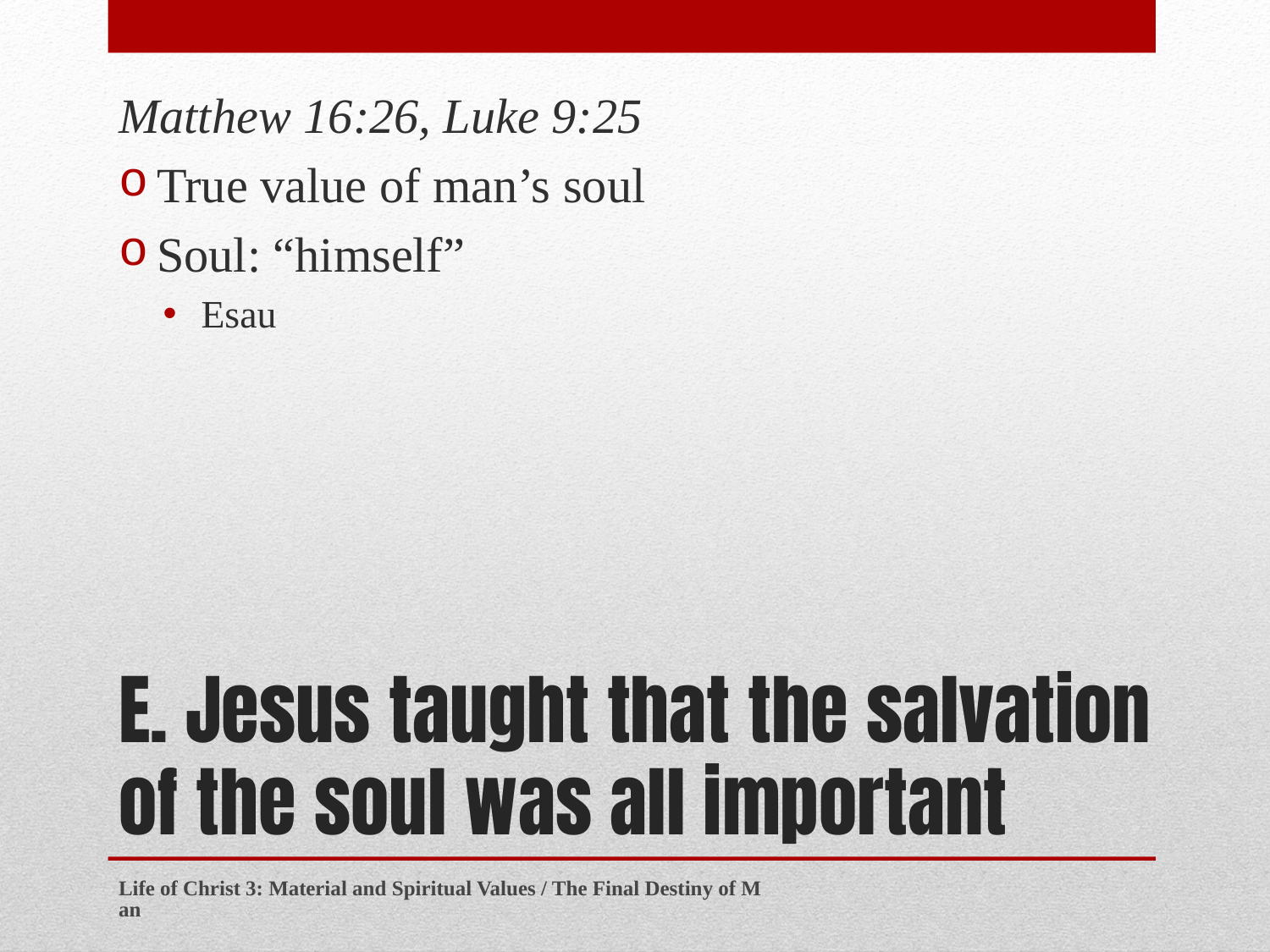

Matthew 16:26, Luke 9:25
True value of man’s soul
Soul: “himself”
Esau

# E. Jesus taught that the salvation of the soul was all important
Life of Christ 3: Material and Spiritual Values / The Final Destiny of Man